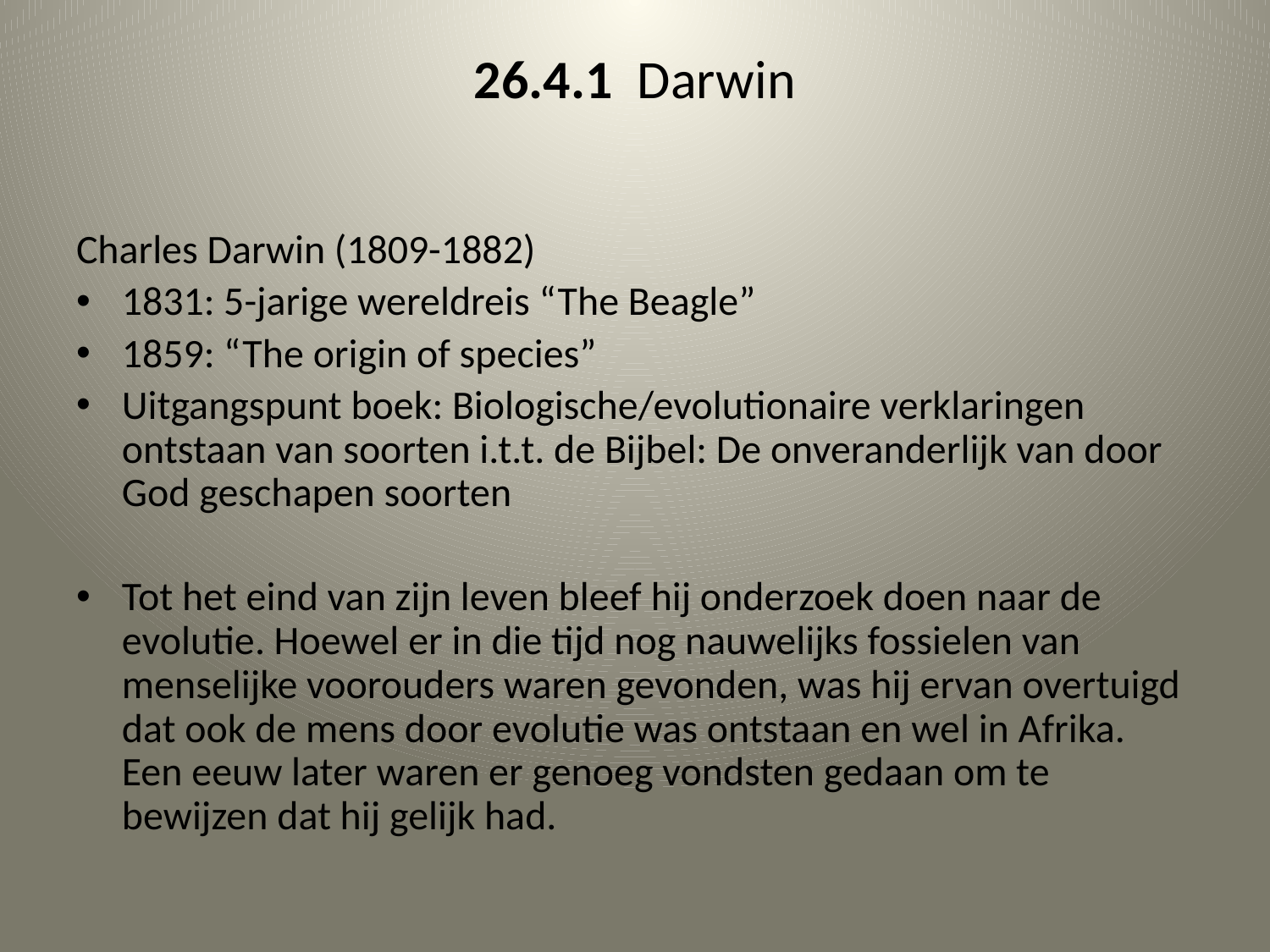

# 26.4.1  Darwin
Charles Darwin (1809-1882)
1831: 5-jarige wereldreis “The Beagle”
1859: “The origin of species”
Uitgangspunt boek: Biologische/evolutionaire verklaringen ontstaan van soorten i.t.t. de Bijbel: De onveranderlijk van door God geschapen soorten

Tot het eind van zijn leven bleef hij onderzoek doen naar de evolutie. Hoewel er in die tijd nog nauwelijks fossielen van menselijke voorouders waren gevonden, was hij ervan overtuigd dat ook de mens door evolutie was ontstaan en wel in Afrika. Een eeuw later waren er genoeg vondsten gedaan om te bewijzen dat hij gelijk had.